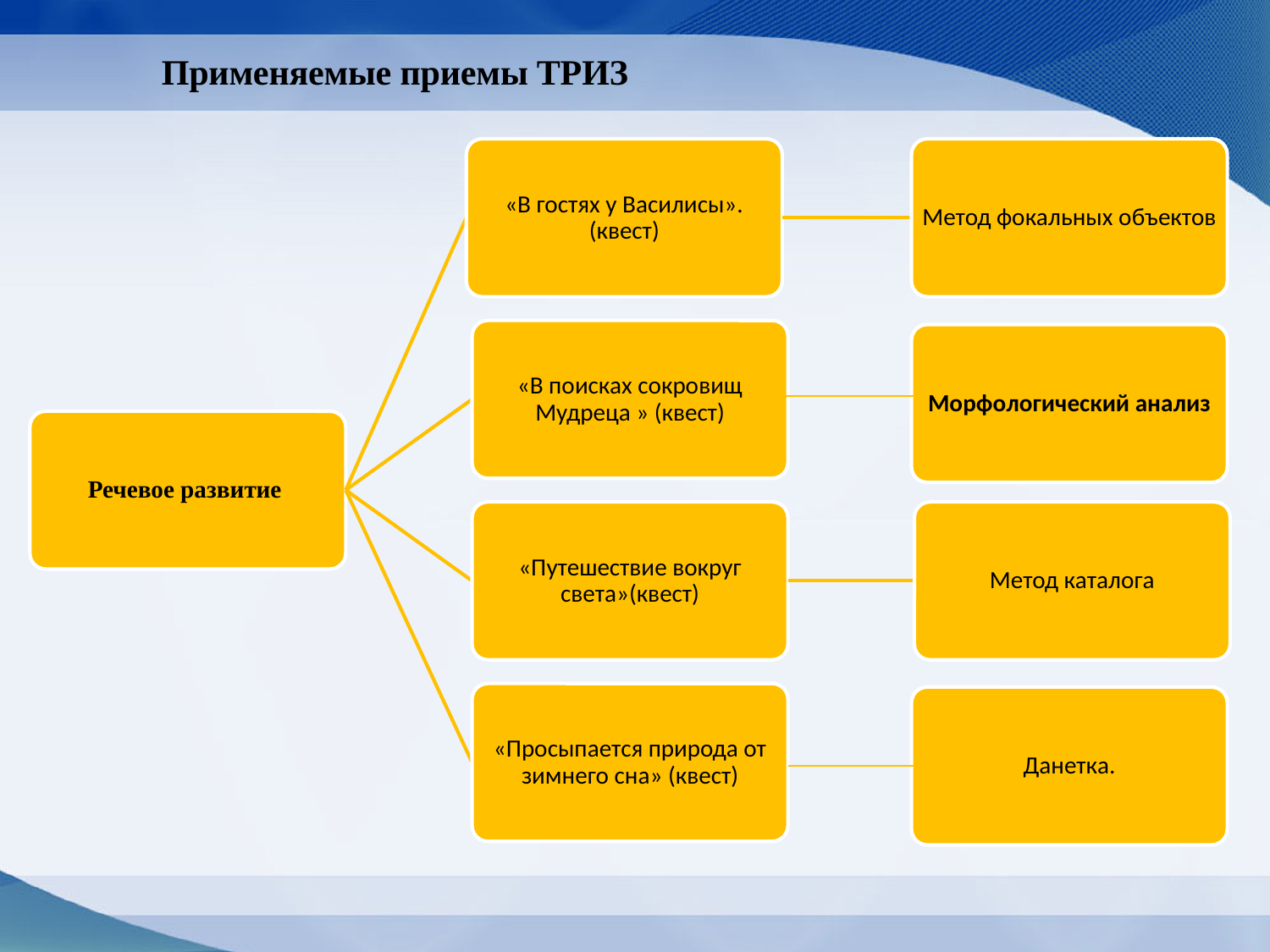

# Применяемые приемы ТРИЗ
Речевое развитие

«В гостях у Василисы». (квест)

Метод фокальных объектов

«В поисках сокровищ Мудреца » (квест)

«Путешествие вокруг света»(квест)

Метод каталога

«Просыпается природа от зимнего сна» (квест)
Данетка.
Морфологический анализ